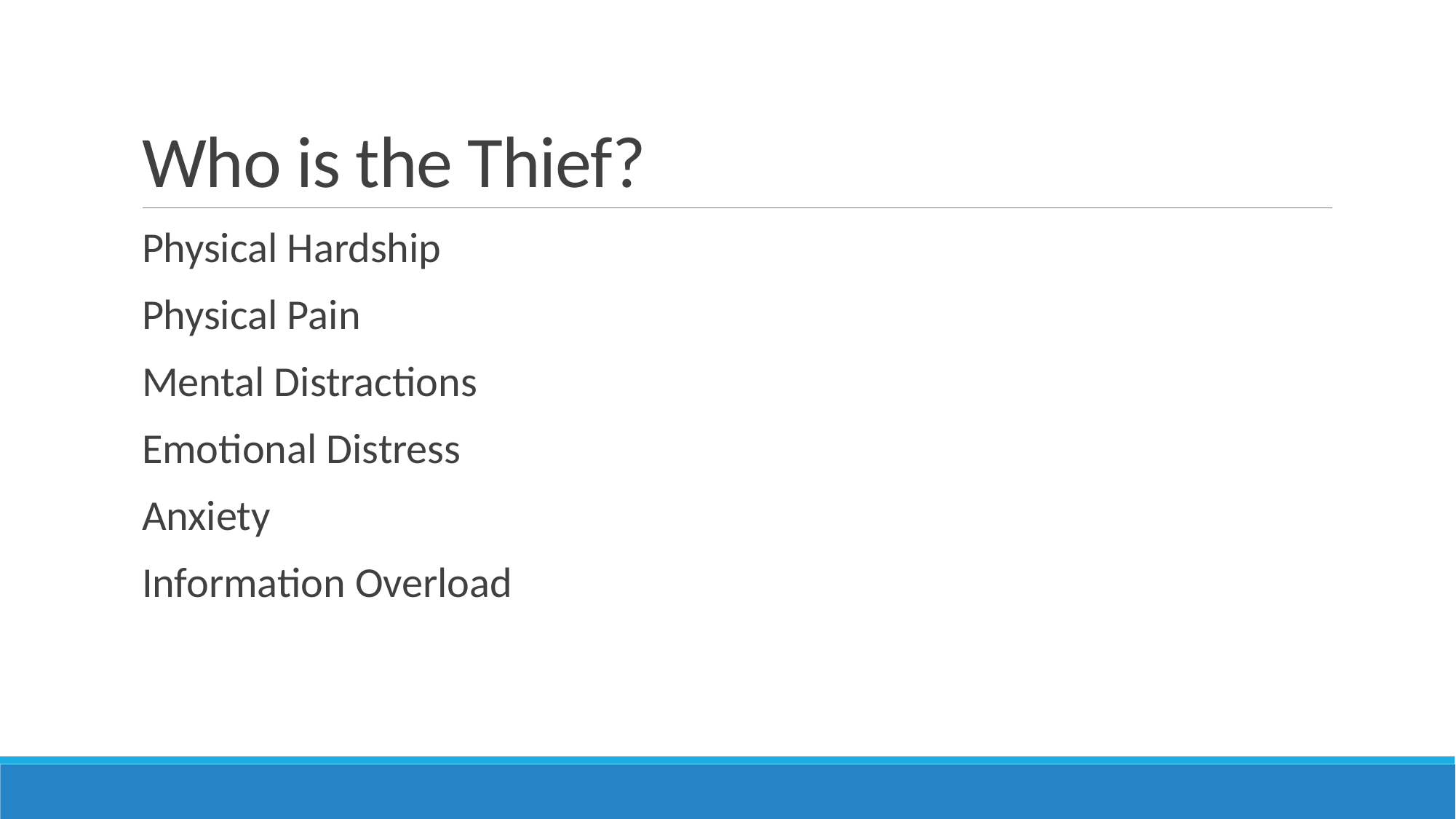

# Who is the Thief?
Physical Hardship
Physical Pain
Mental Distractions
Emotional Distress
Anxiety
Information Overload